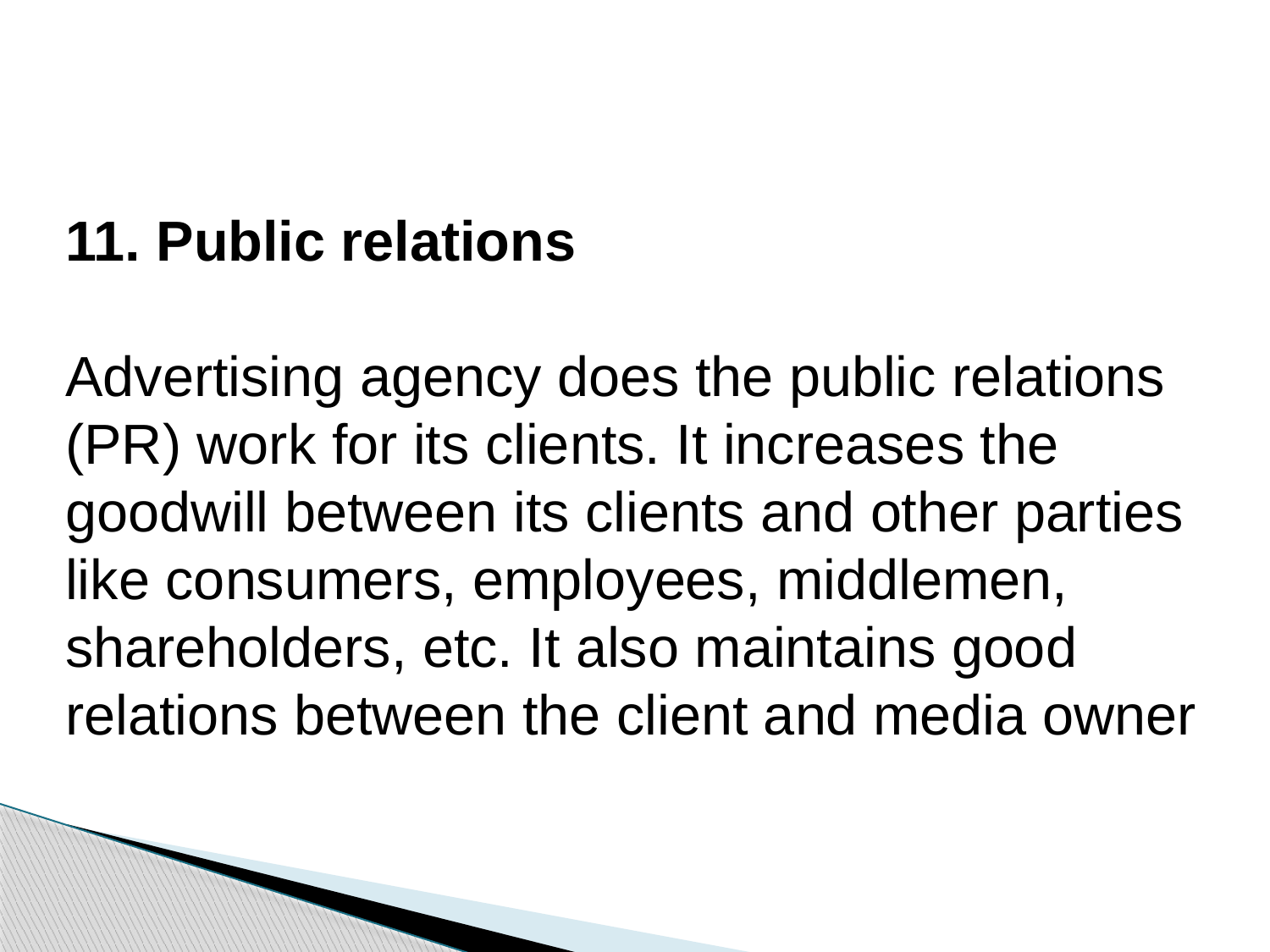

11. Public relations
Advertising agency does the public relations (PR) work for its clients. It increases the goodwill between its clients and other parties like consumers, employees, middlemen, shareholders, etc. It also maintains good relations between the client and media owner